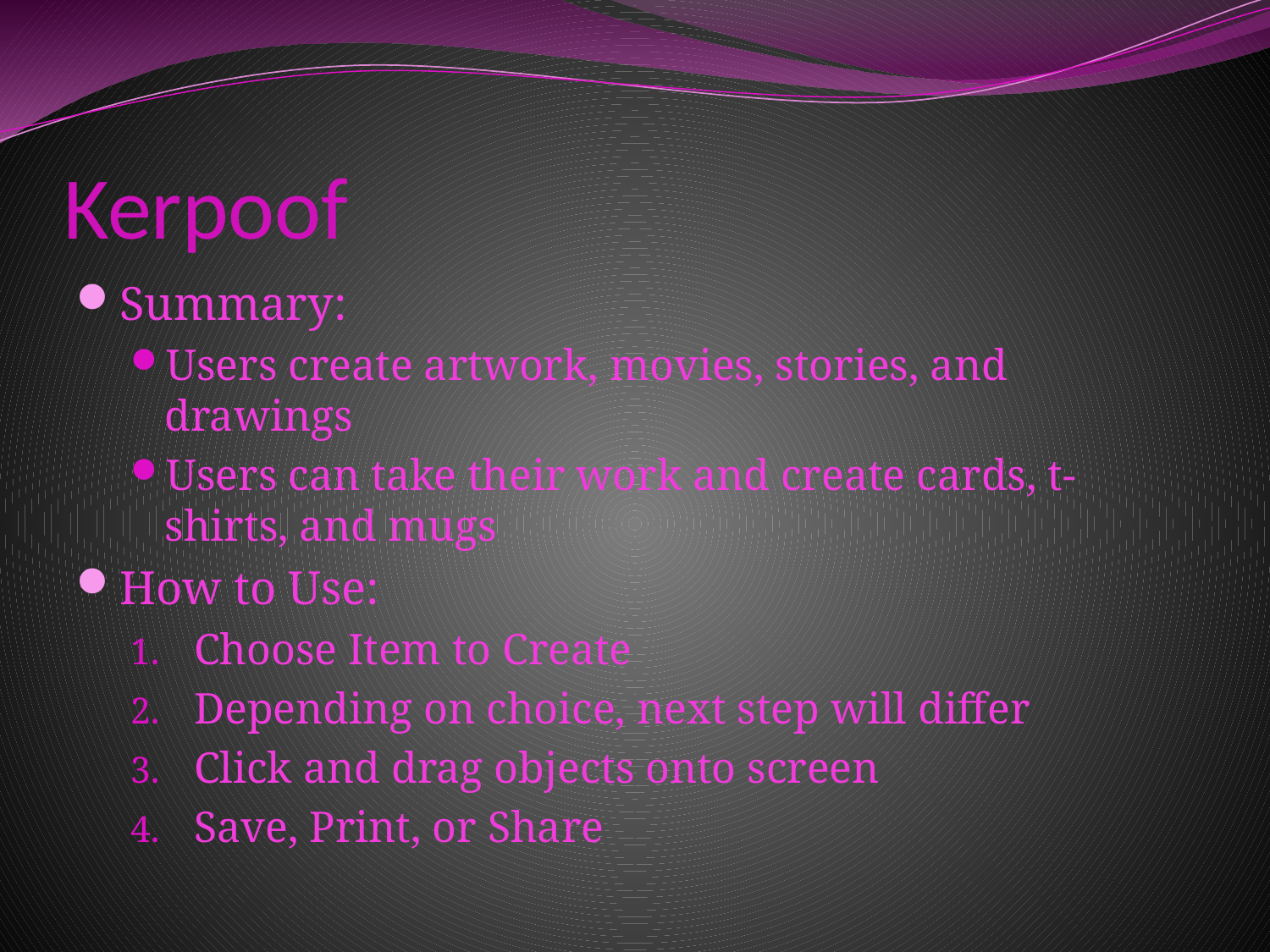

# Kerpoof
Summary:
Users create artwork, movies, stories, and drawings
Users can take their work and create cards, t-shirts, and mugs
How to Use:
Choose Item to Create
Depending on choice, next step will differ
Click and drag objects onto screen
Save, Print, or Share